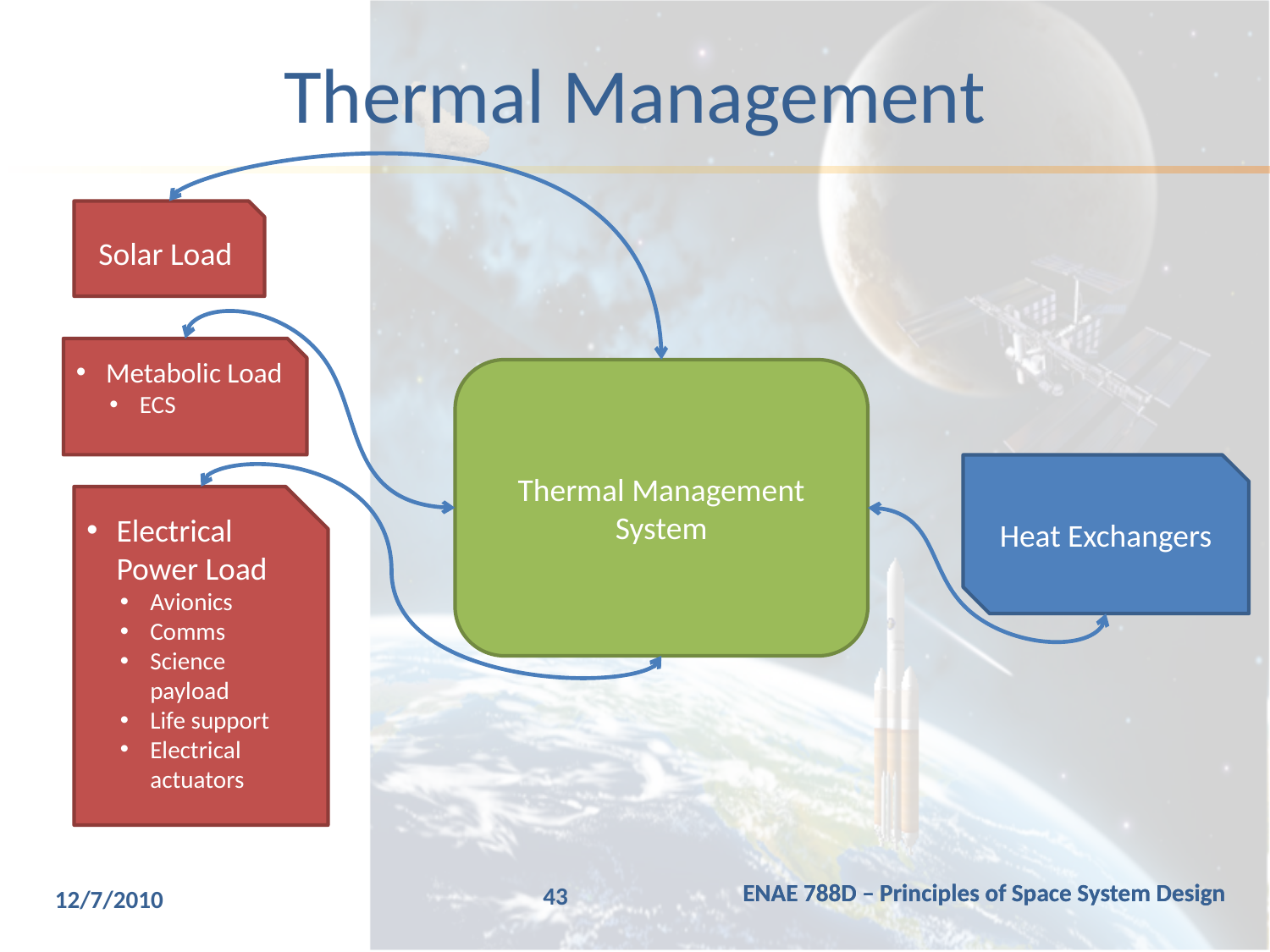

# Thermal Management
Solar Load
Metabolic Load
ECS

Thermal Management System
Heat Exchangers
Electrical Power Load
Avionics
Comms
Science payload
Life support
Electrical actuators